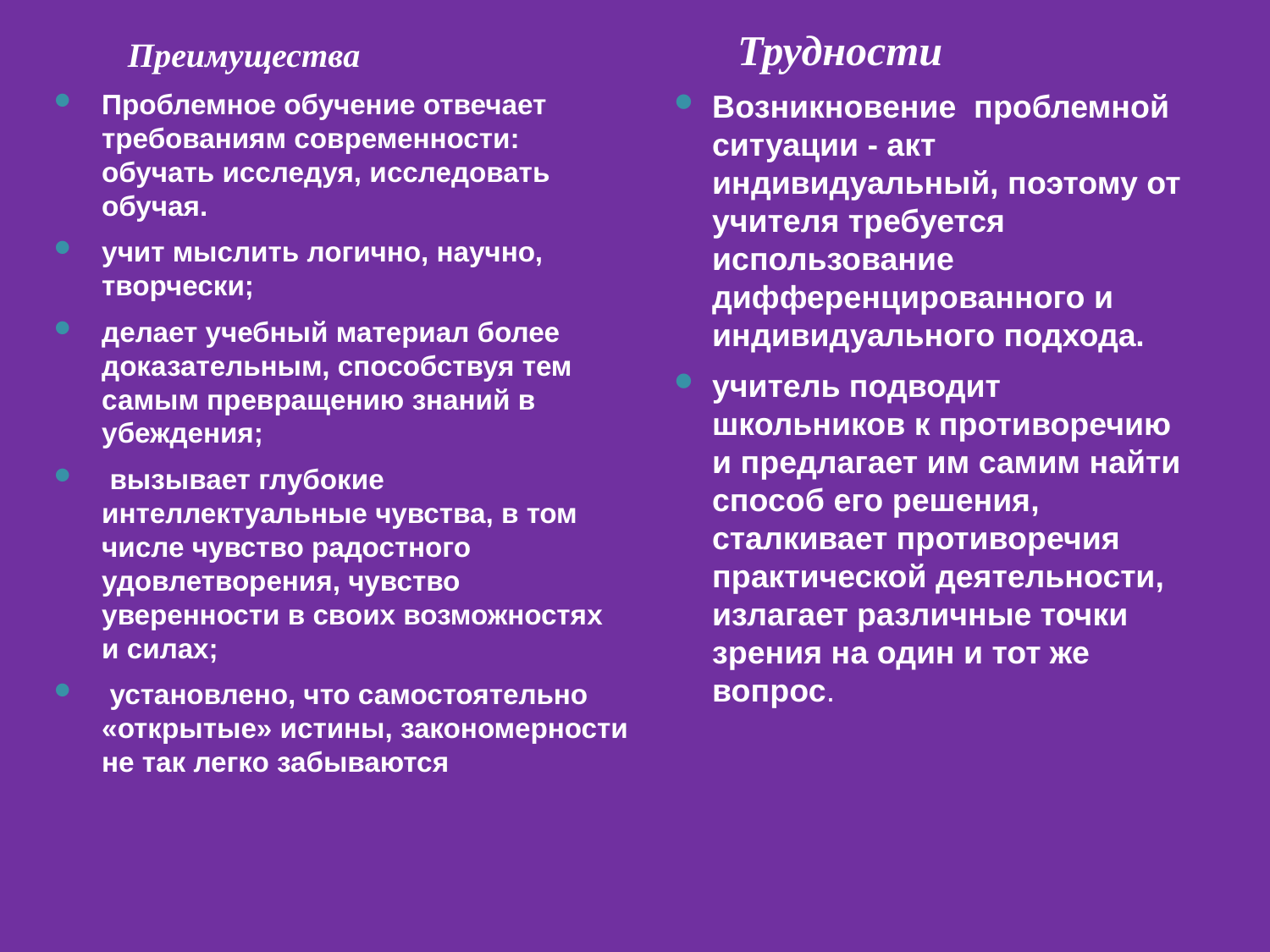

Трудности
Преимущества

Возникновение  проблемной ситуации - акт индивидуальный, поэтому от учителя требуется использование дифференцированного и индивидуального подхода.
учитель подводит школьников к противоречию и предлагает им самим найти способ его решения, сталкивает противоречия практической деятельности, излагает различные точки зрения на один и тот же вопрос.

Проблемное обучение отвечает требованиям современности: обучать исследуя, исследовать обучая.
учит мыслить логично, научно, творчески;
делает учебный материал более доказательным, способствуя тем самым превращению знаний в убеждения;
 вызывает глубокие интеллектуальные чувства, в том числе чувство радостного удовлетворения, чувство уверенности в своих возможностях  и силах;
 установлено, что самостоятельно «открытые» истины, закономерности не так легко забываются